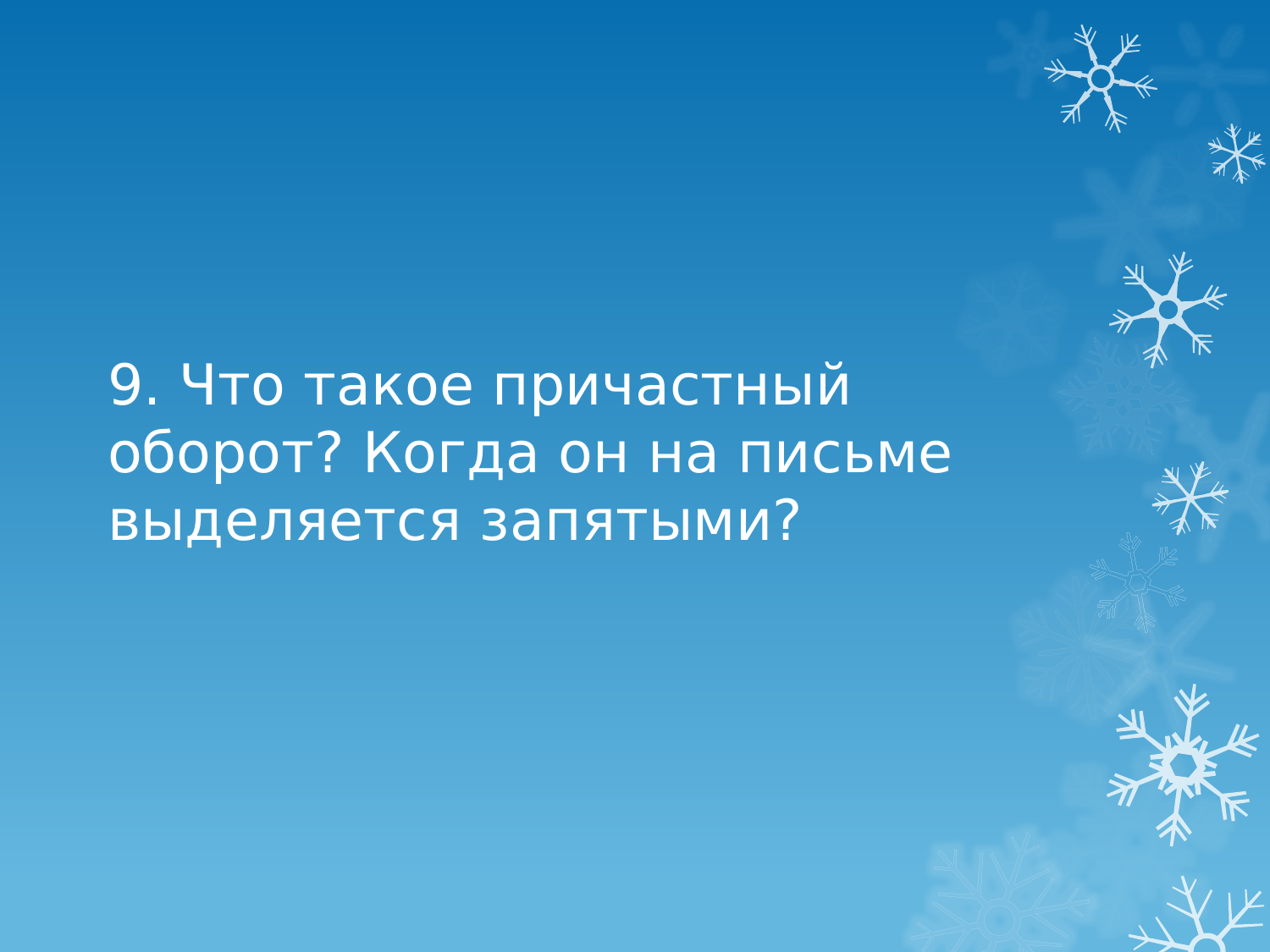

# 9. Что такое причастный оборот? Когда он на письме выделяется запятыми?